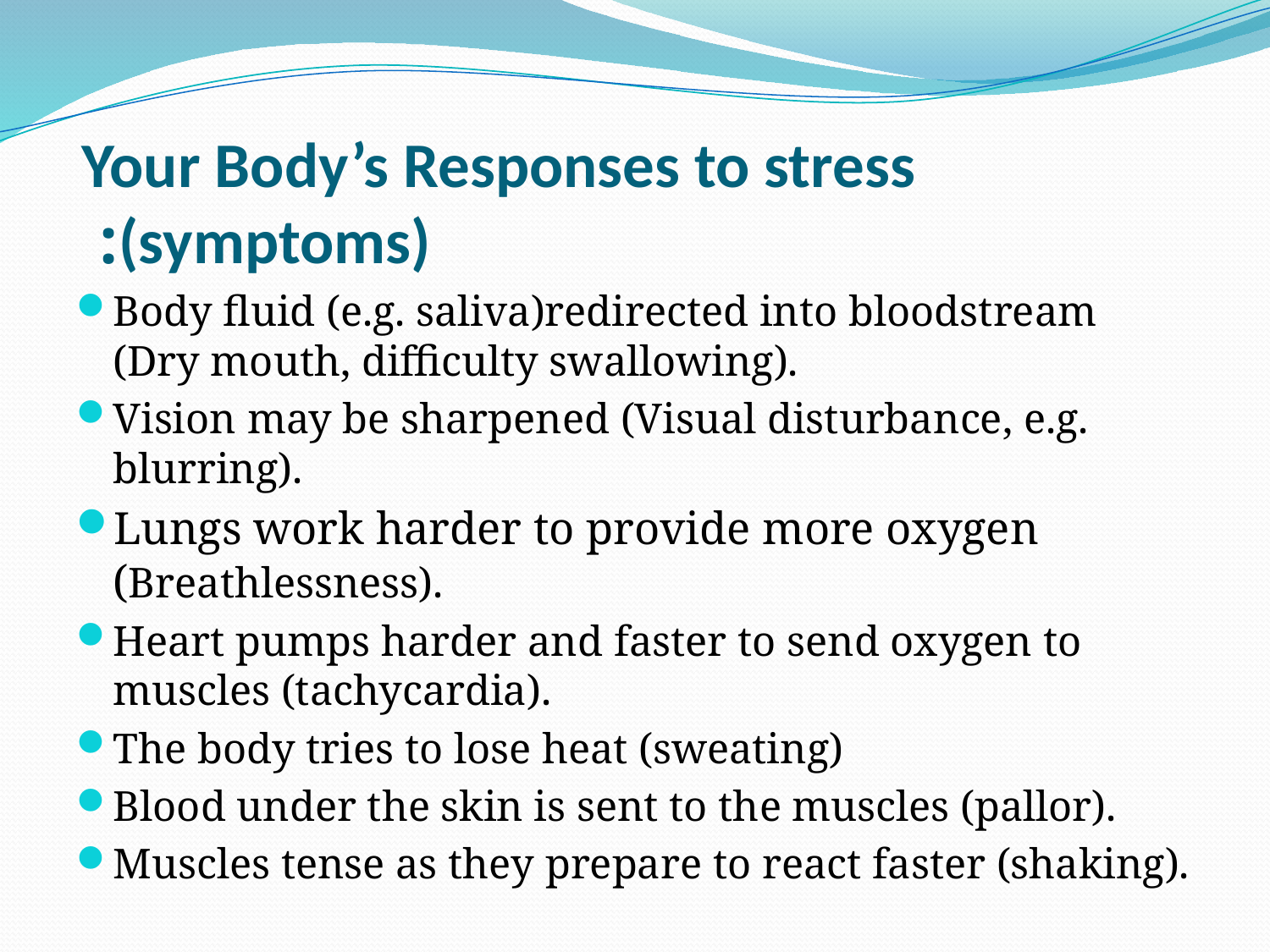

# Your Body’s Responses to stress (symptoms):
Body fluid (e.g. saliva)redirected into bloodstream (Dry mouth, difficulty swallowing).
Vision may be sharpened (Visual disturbance, e.g. blurring).
Lungs work harder to provide more oxygen (Breathlessness).
Heart pumps harder and faster to send oxygen to muscles (tachycardia).
The body tries to lose heat (sweating)
Blood under the skin is sent to the muscles (pallor).
Muscles tense as they prepare to react faster (shaking).